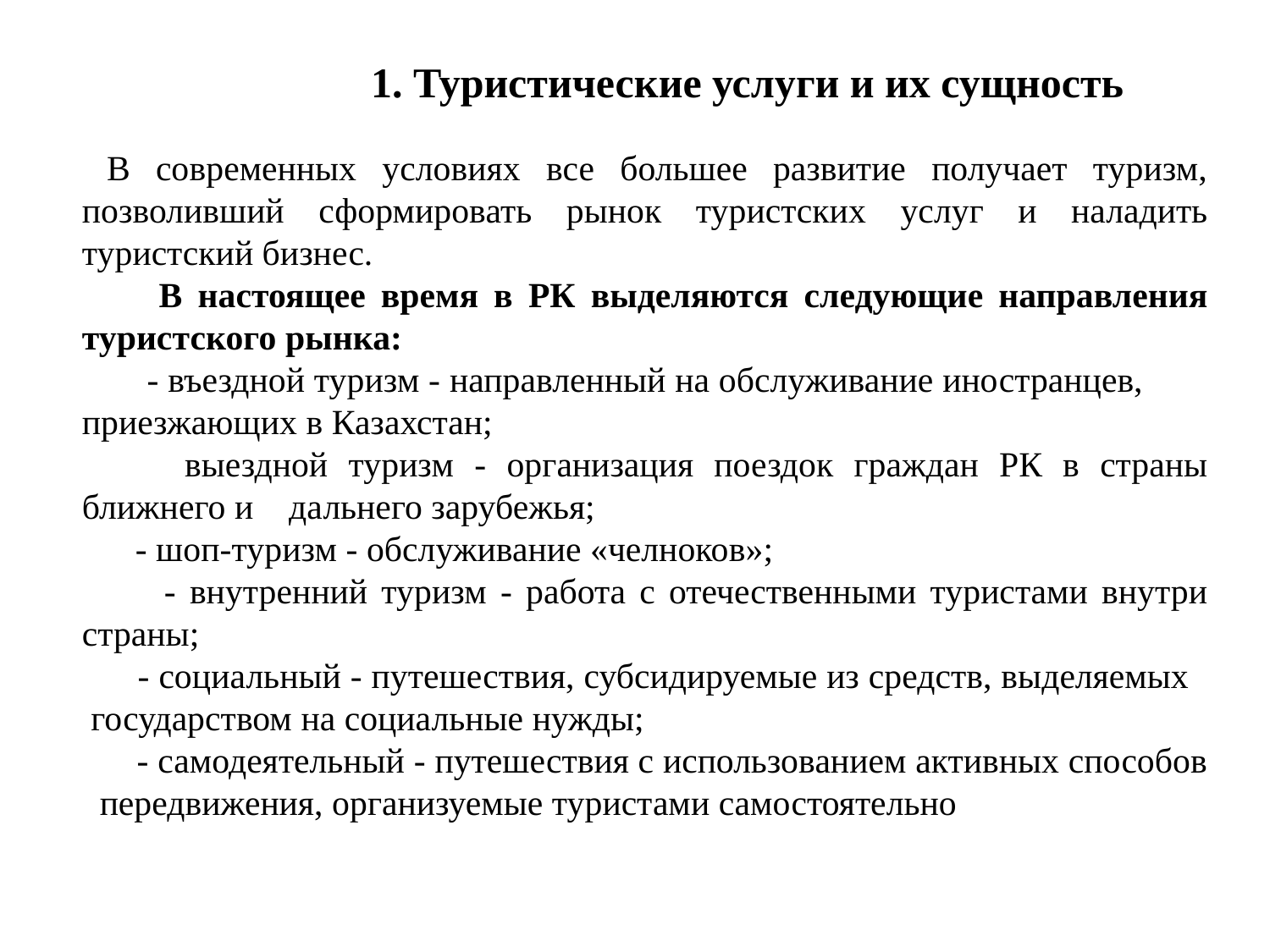

1. Туристические услуги и их сущность
 В современных условиях все большее развитие получает туризм, позволивший сформировать рынок туристских услуг и наладить туристский бизнес.
     В настоящее время в РК выделяются следующие направления туристского рынка:
       - въездной туризм - направленный на обслуживание иностранцев,        приезжающих в Казахстан;
     выездной туризм - организация поездок граждан РК в страны ближнего и    дальнего зарубежья;
      - шоп-туризм - обслуживание «челноков»;
      - внутренний туризм - работа с отечественными туристами внутри страны;
      - социальный - путешествия, субсидируемые из средств, выделяемых    государством на социальные нужды;
      - самодеятельный - путешествия с использованием активных способов   передвижения, организуемые туристами самостоятельно